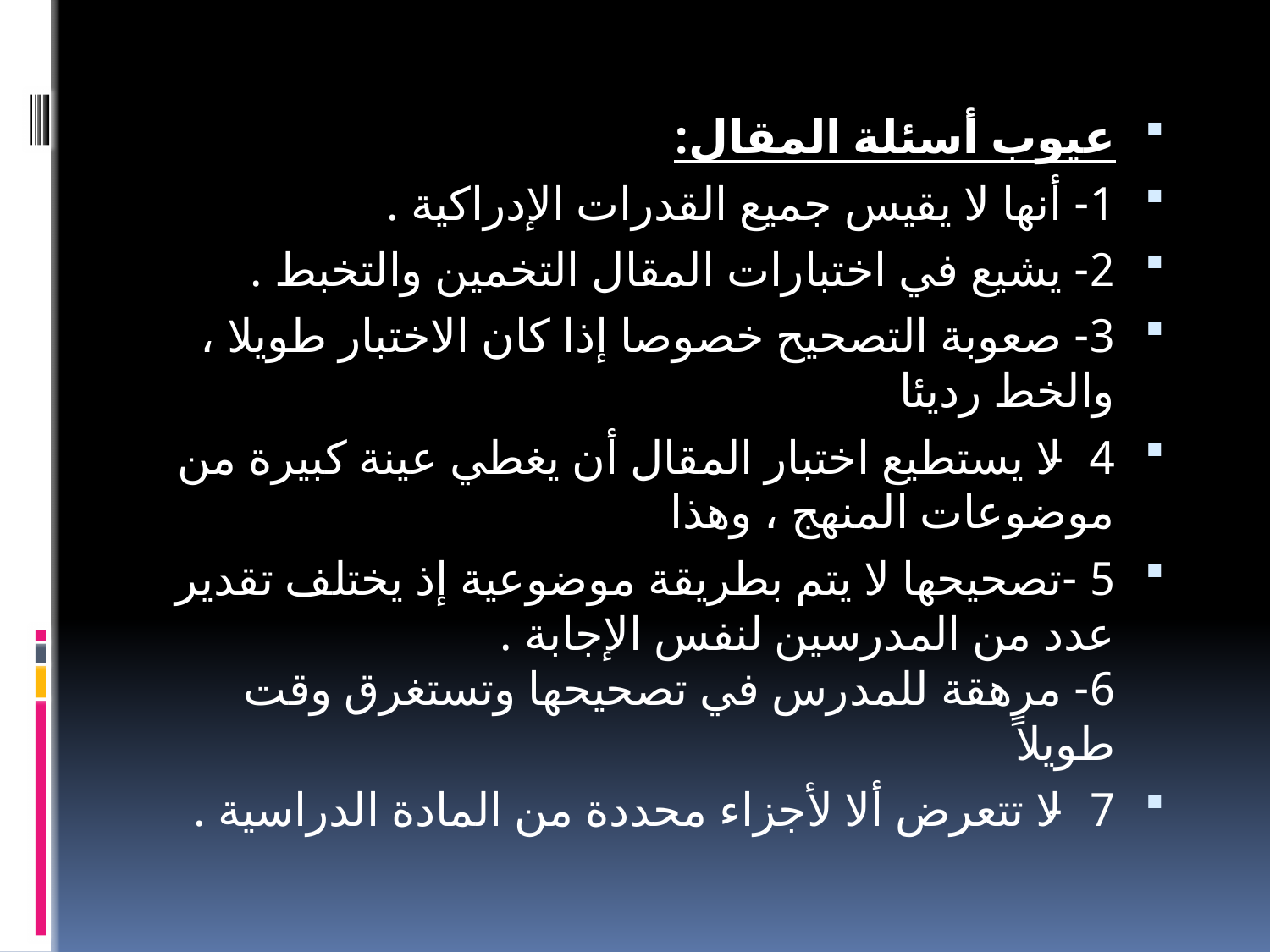

عيوب أسئلة المقال:
1- أنها لا يقيس جميع القدرات الإدراكية .
2- يشيع في اختبارات المقال التخمين والتخبط .
3- صعوبة التصحيح خصوصا إذا كان الاختبار طويلا ، والخط رديئا
4- لا يستطيع اختبار المقال أن يغطي عينة كبيرة من موضوعات المنهج ، وهذا
5 -تصحيحها لا يتم بطريقة موضوعية إذ يختلف تقدير عدد من المدرسين لنفس الإجابة .
6- مرهقة للمدرس في تصحيحها وتستغرق وقت طويلاً
7- لا تتعرض ألا لأجزاء محددة من المادة الدراسية .